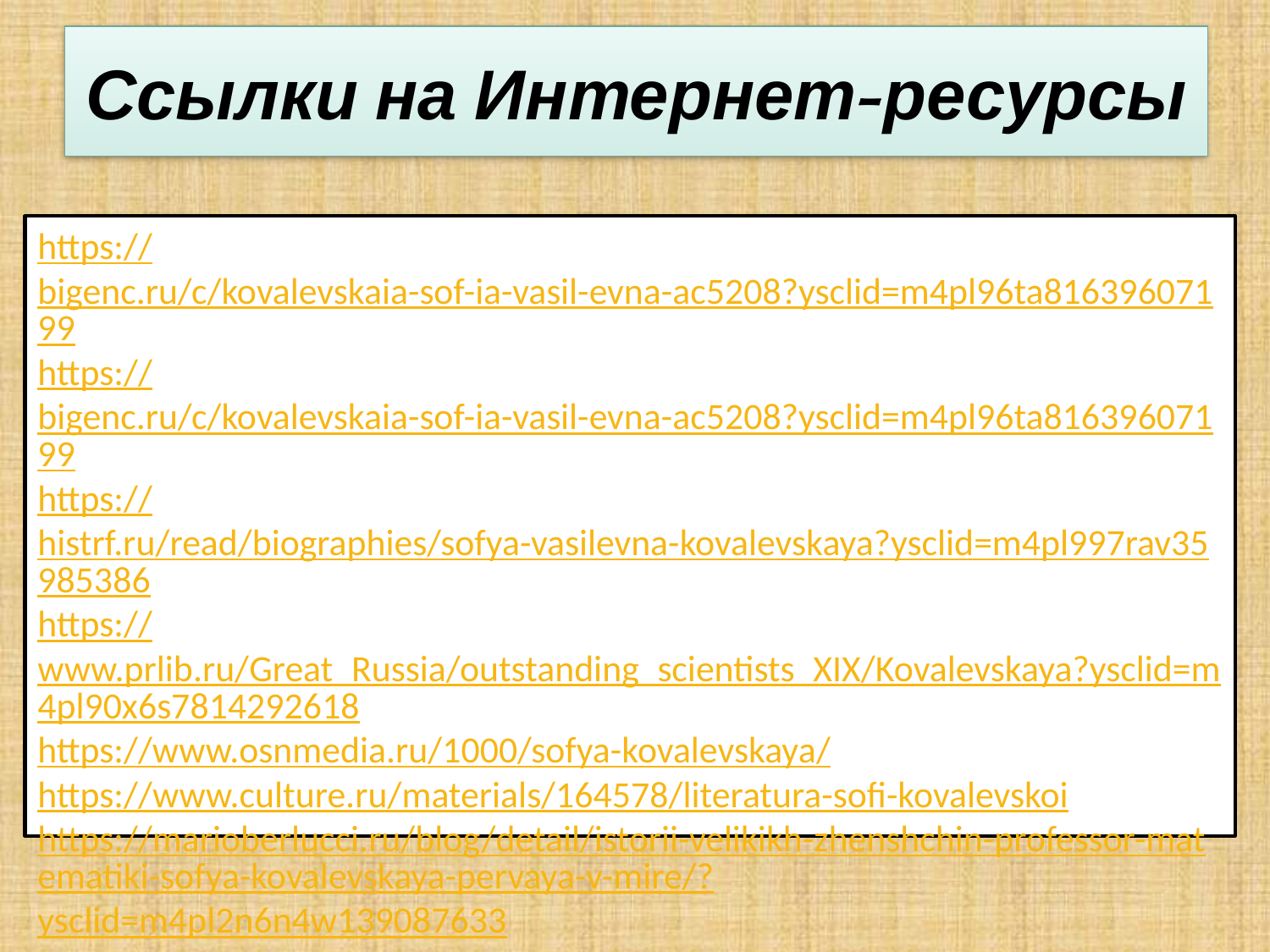

# Ссылки на Интернет-ресурсы
https://bigenc.ru/c/kovalevskaia-sof-ia-vasil-evna-ac5208?ysclid=m4pl96ta81639607199
https://bigenc.ru/c/kovalevskaia-sof-ia-vasil-evna-ac5208?ysclid=m4pl96ta81639607199
https://histrf.ru/read/biographies/sofya-vasilevna-kovalevskaya?ysclid=m4pl997rav35985386
https://www.prlib.ru/Great_Russia/outstanding_scientists_XIX/Kovalevskaya?ysclid=m4pl90x6s7814292618
https://www.osnmedia.ru/1000/sofya-kovalevskaya/
https://www.culture.ru/materials/164578/literatura-sofi-kovalevskoi
https://marioberlucci.ru/blog/detail/istorii-velikikh-zhenshchin-professor-matematiki-sofya-kovalevskaya-pervaya-v-mire/?ysclid=m4pl2n6n4w139087633